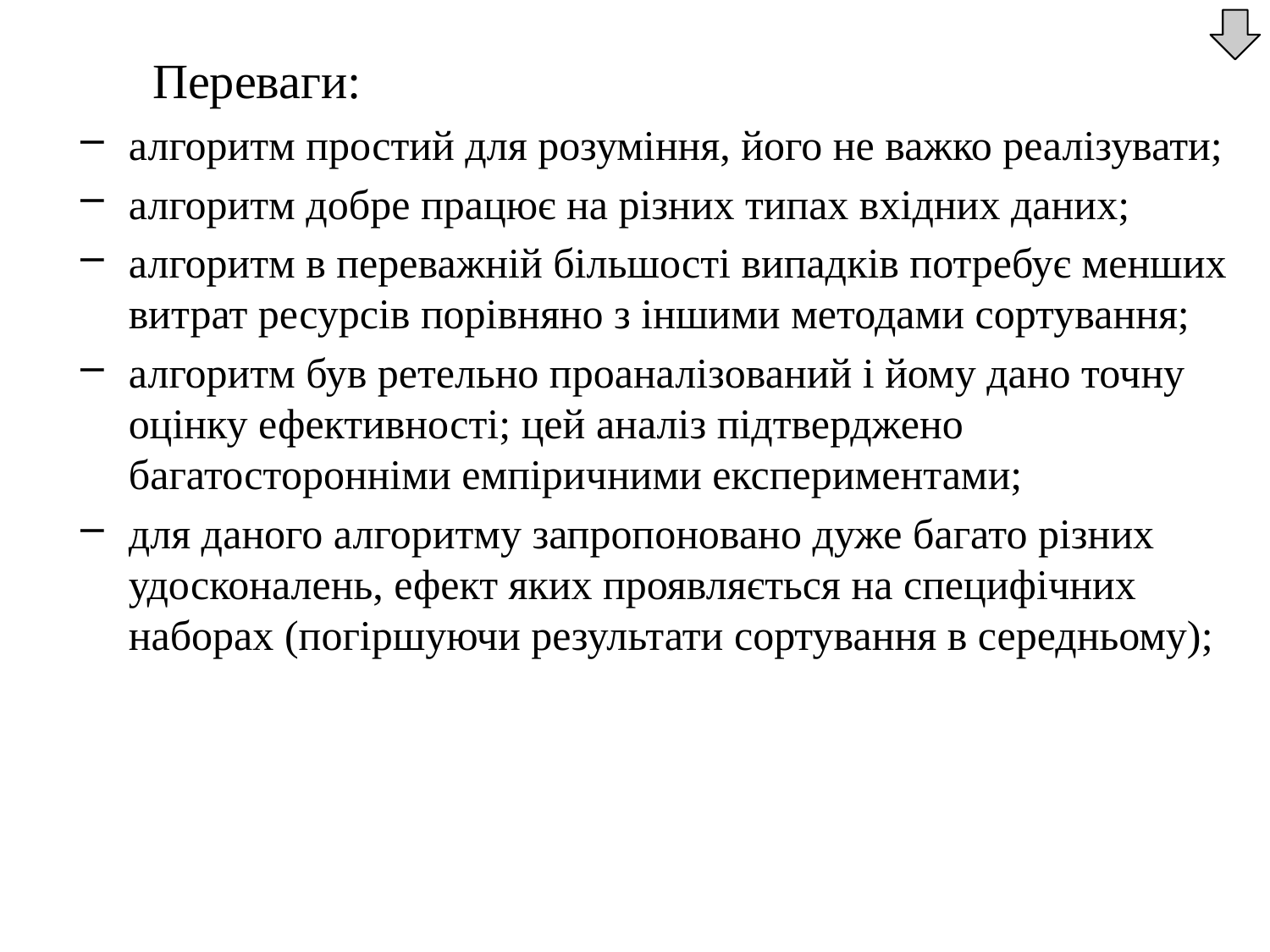

Переваги:
алгоритм простий для розуміння, його не важко реалізувати;
алгоритм добре працює на різних типах вхідних даних;
алгоритм в переважній більшості випадків потребує менших витрат ресурсів порівняно з іншими методами сортування;
алгоритм був ретельно проаналізований і йому дано точну оцінку ефективності; цей аналіз підтверджено багатосторонніми емпіричними експериментами;
для даного алгоритму запропоновано дуже багато різних удосконалень, ефект яких проявляється на специфічних наборах (погіршуючи результати сортування в середньому);